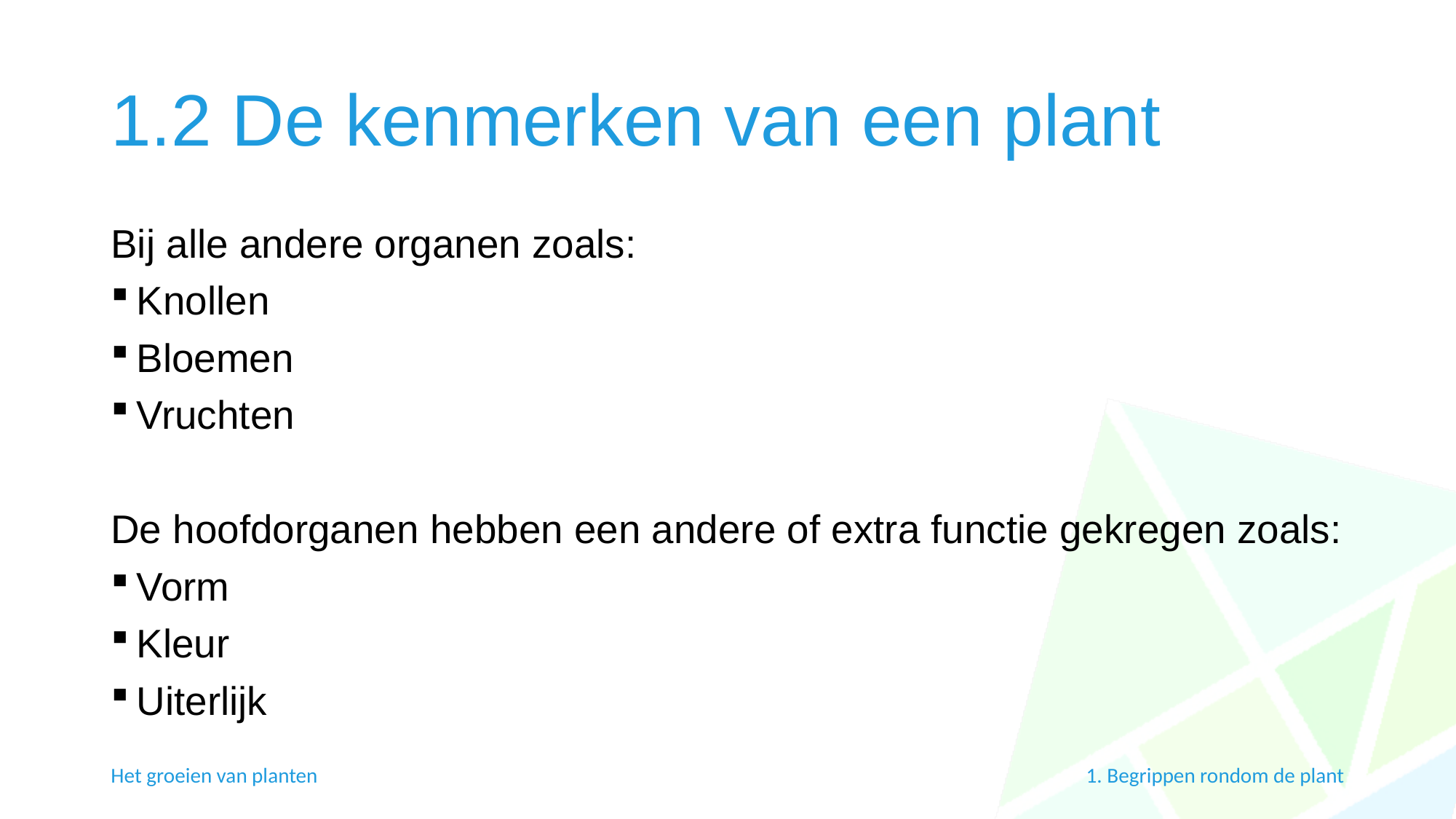

# 1.2 De kenmerken van een plant
Bij alle andere organen zoals:
Knollen
Bloemen
Vruchten

De hoofdorganen hebben een andere of extra functie gekregen zoals:
Vorm
Kleur
Uiterlijk

Het groeien van planten
1. Begrippen rondom de plant